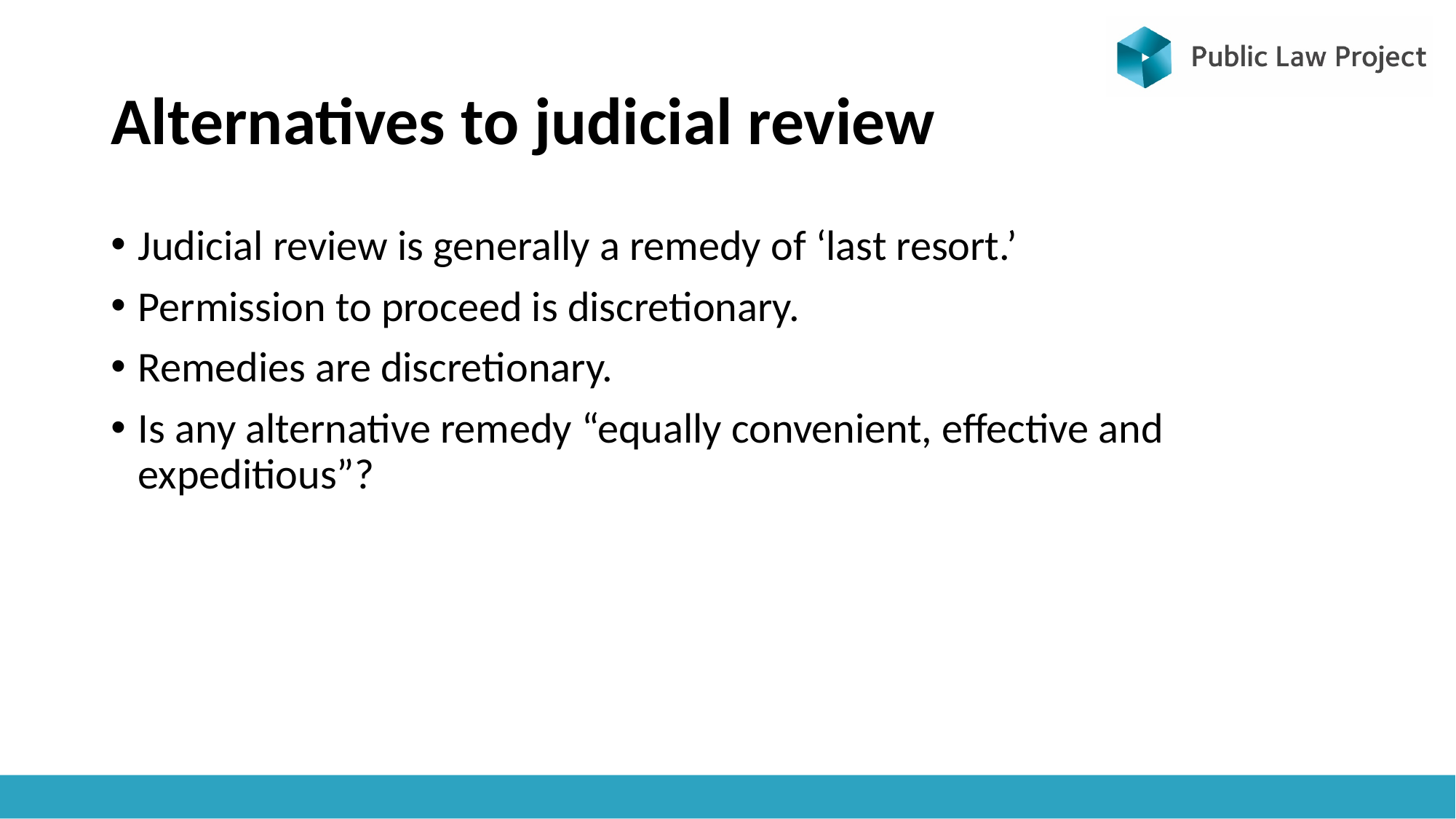

# Alternatives to judicial review
Judicial review is generally a remedy of ‘last resort.’
Permission to proceed is discretionary.
Remedies are discretionary.
Is any alternative remedy “equally convenient, effective and expeditious”?